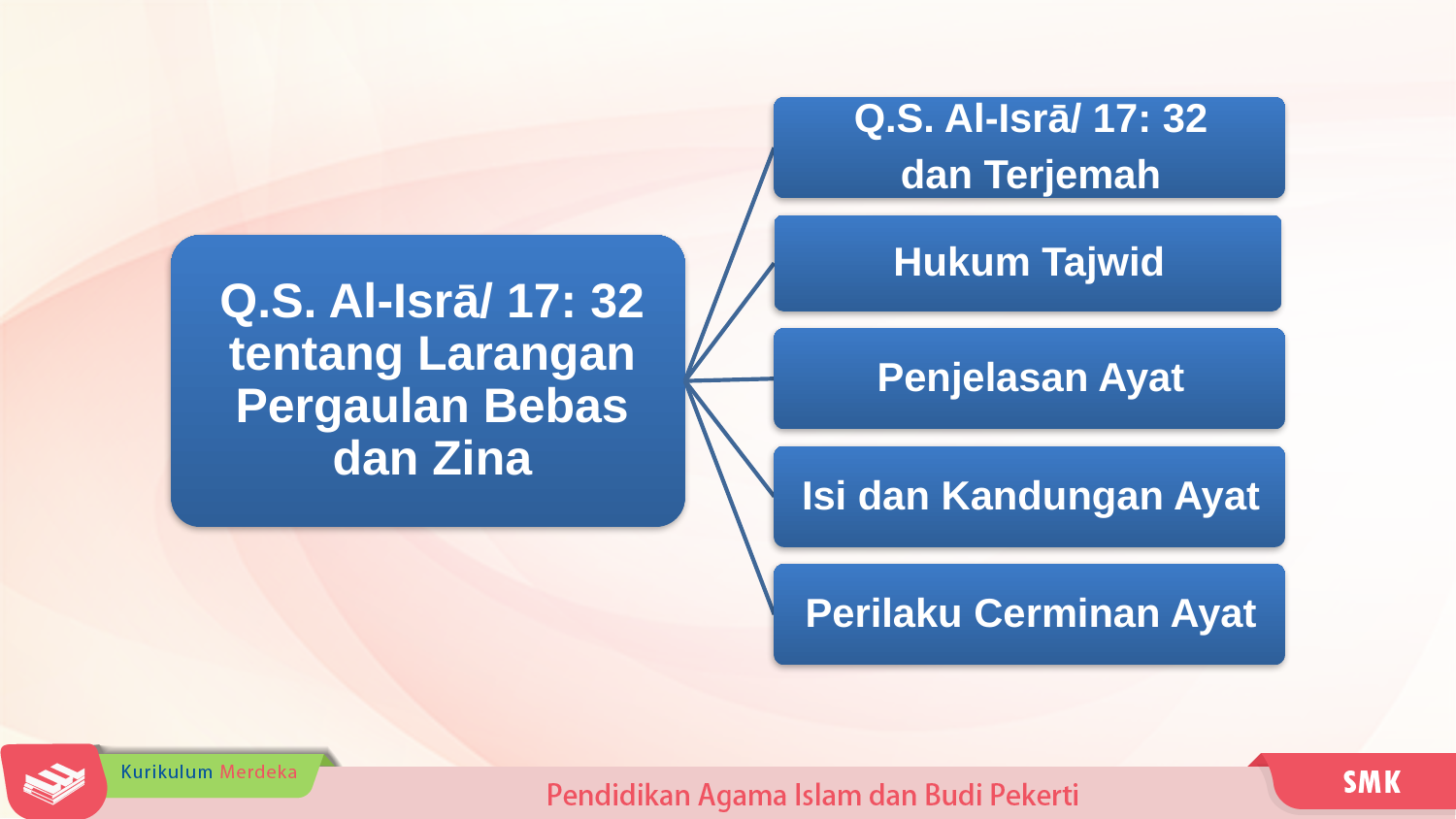

Q.S. Al-Isrā/ 17: 32 tentang Larangan Pergaulan Bebas dan Zina

Q.S. Al-Isrā/ 17: 32
dan Terjemah

Hukum Tajwid

Penjelasan Ayat

Isi dan Kandungan Ayat

Perilaku Cerminan Ayat